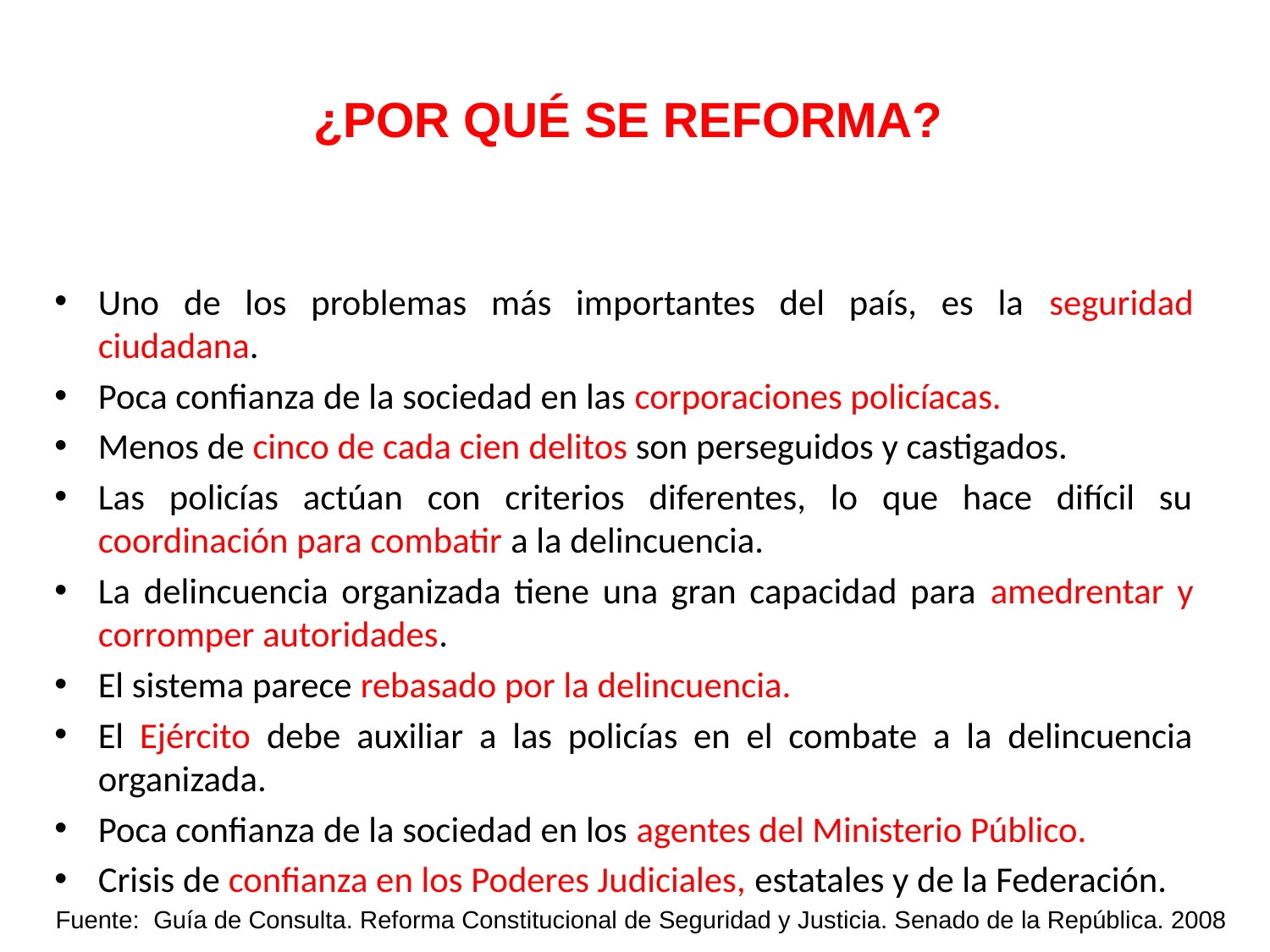

# ¿POR QUÉ SE REFORMA?

Uno de los problemas más importantes del país, es la seguridad ciudadana.
Poca confianza de la sociedad en las corporaciones policíacas.
Menos de cinco de cada cien delitos son perseguidos y castigados.
Las policías actúan con criterios diferentes, lo que hace difícil su coordinación para combatir a la delincuencia.
La delincuencia organizada tiene una gran capacidad para amedrentar y corromper autoridades.
El sistema parece rebasado por la delincuencia.
El Ejército debe auxiliar a las policías en el combate a la delincuencia organizada.
Poca confianza de la sociedad en los agentes del Ministerio Público.
Crisis de confianza en los Poderes Judiciales, estatales y de la Federación.
Fuente:  Guía de Consulta. Reforma Constitucional de Seguridad y Justicia. Senado de la República. 2008